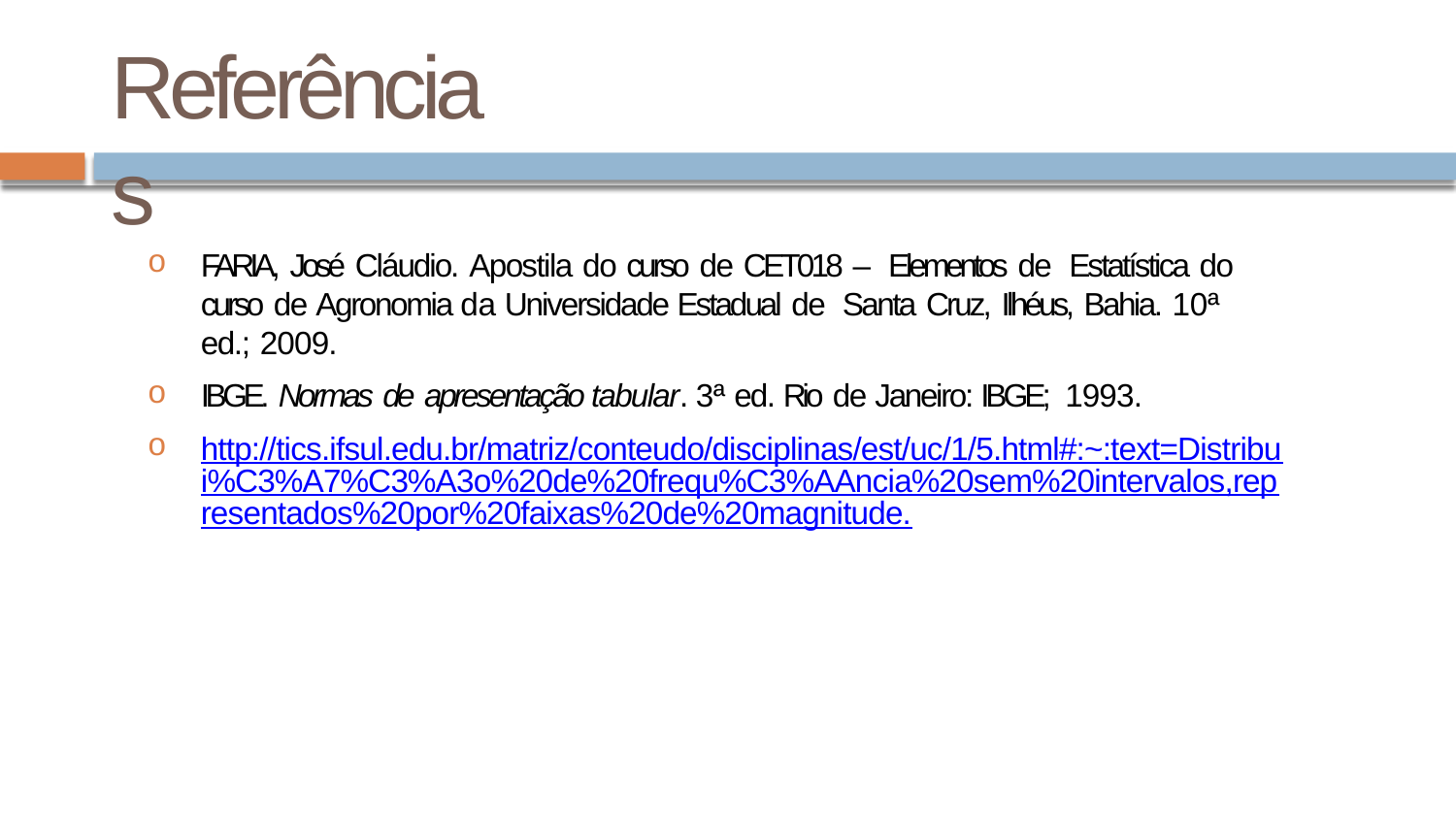

# Referências
FARIA, José Cláudio. Apostila do curso de CET018 – Elementos de  Estatística do curso de Agronomia da Universidade Estadual de  Santa Cruz, Ilhéus, Bahia. 10ª ed.; 2009.
IBGE. Normas de apresentação tabular. 3ª ed. Rio de Janeiro: IBGE;  1993.
http://tics.ifsul.edu.br/matriz/conteudo/disciplinas/est/uc/1/5.html#:~:text=Distribui%C3%A7%C3%A3o%20de%20frequ%C3%AAncia%20sem%20intervalos,representados%20por%20faixas%20de%20magnitude.